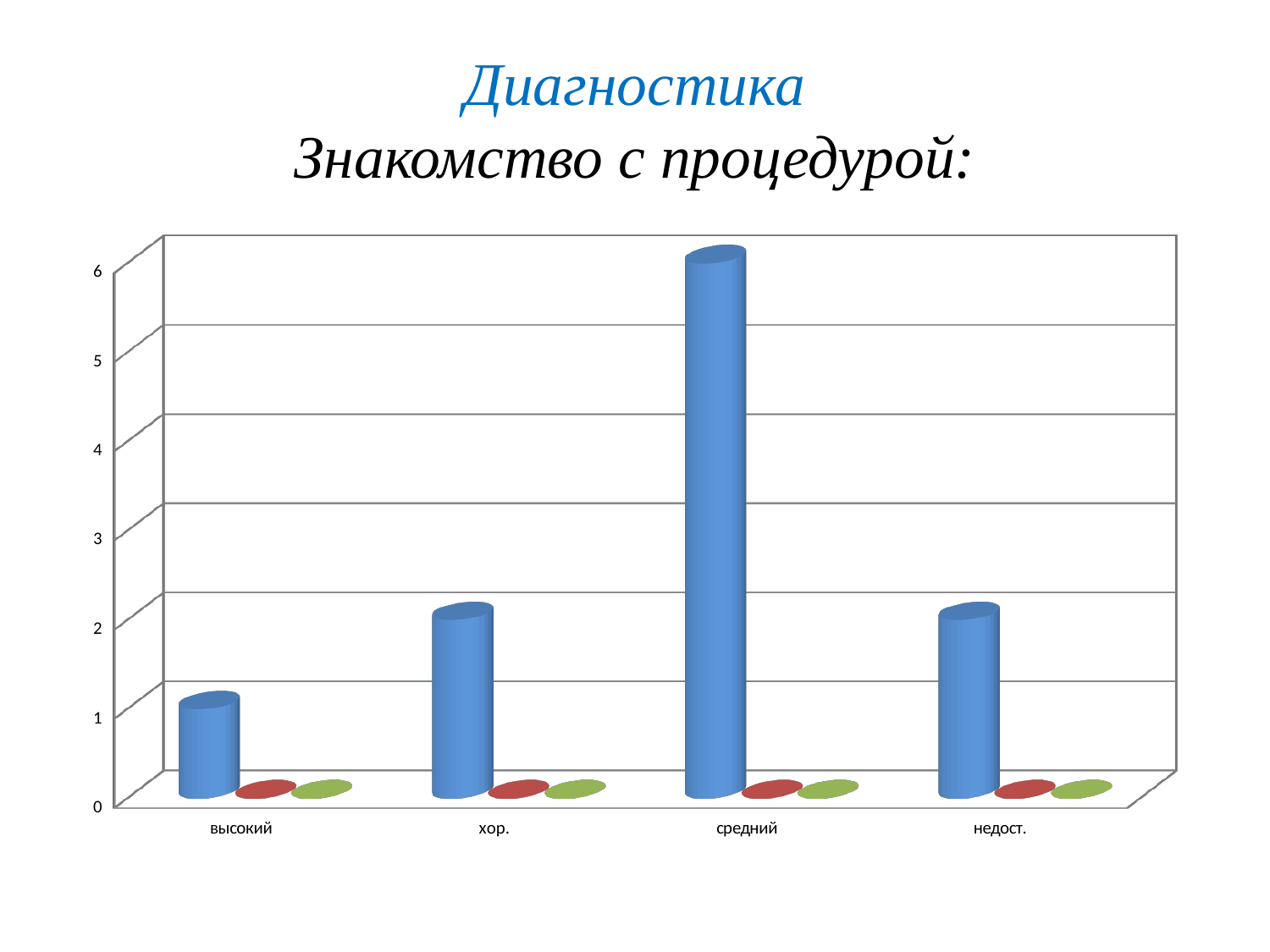

# Диагностика Знакомство с процедурой:

[unsupported chart]